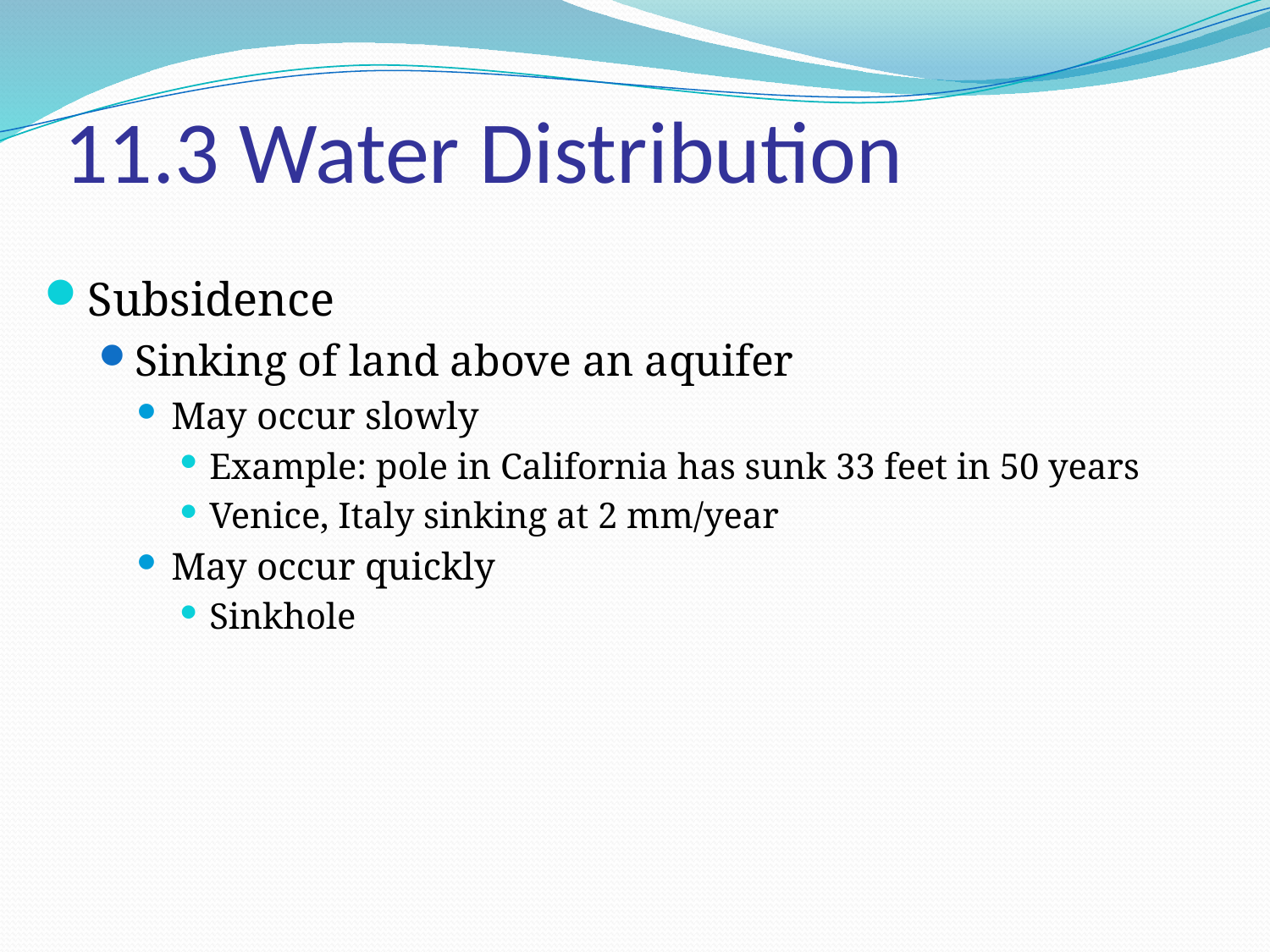

# 11.3 Water Distribution
Subsidence
Sinking of land above an aquifer
May occur slowly
Example: pole in California has sunk 33 feet in 50 years
Venice, Italy sinking at 2 mm/year
May occur quickly
Sinkhole